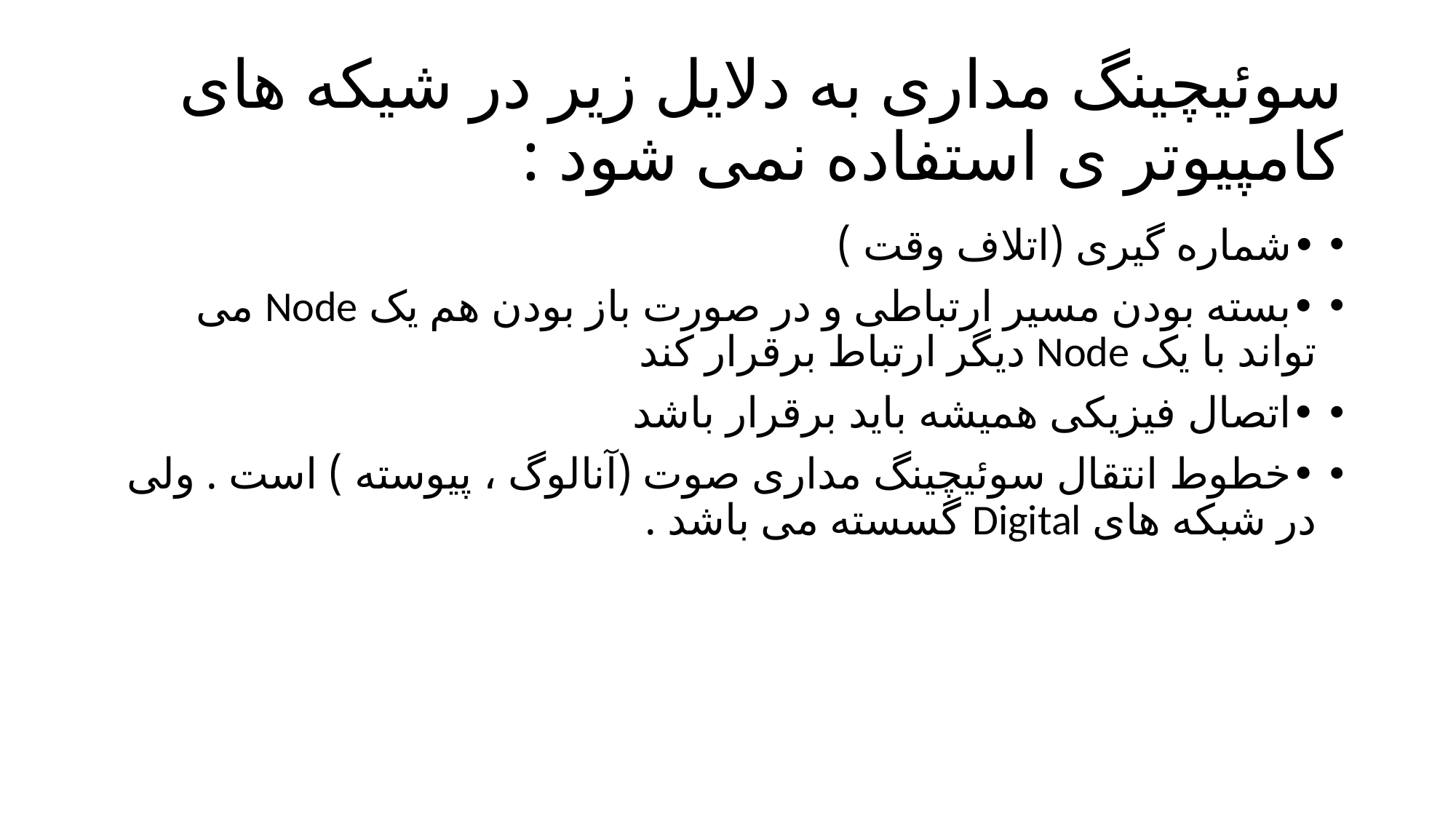

# سوئیچینگ مداری به دلایل زیر در شیکه های کامپیوتر ی استفاده نمی شود :
•شماره گیری (اتلاف وقت )
•بسته بودن مسیر ارتباطی و در صورت باز بودن هم یک Node می تواند با یک Node دیگر ارتباط برقرار کند
•اتصال فیزیکی همیشه باید برقرار باشد
•خطوط انتقال سوئیچینگ مداری صوت (آنالوگ ، پیوسته ) است . ولی در شبکه های Digital گسسته می باشد .